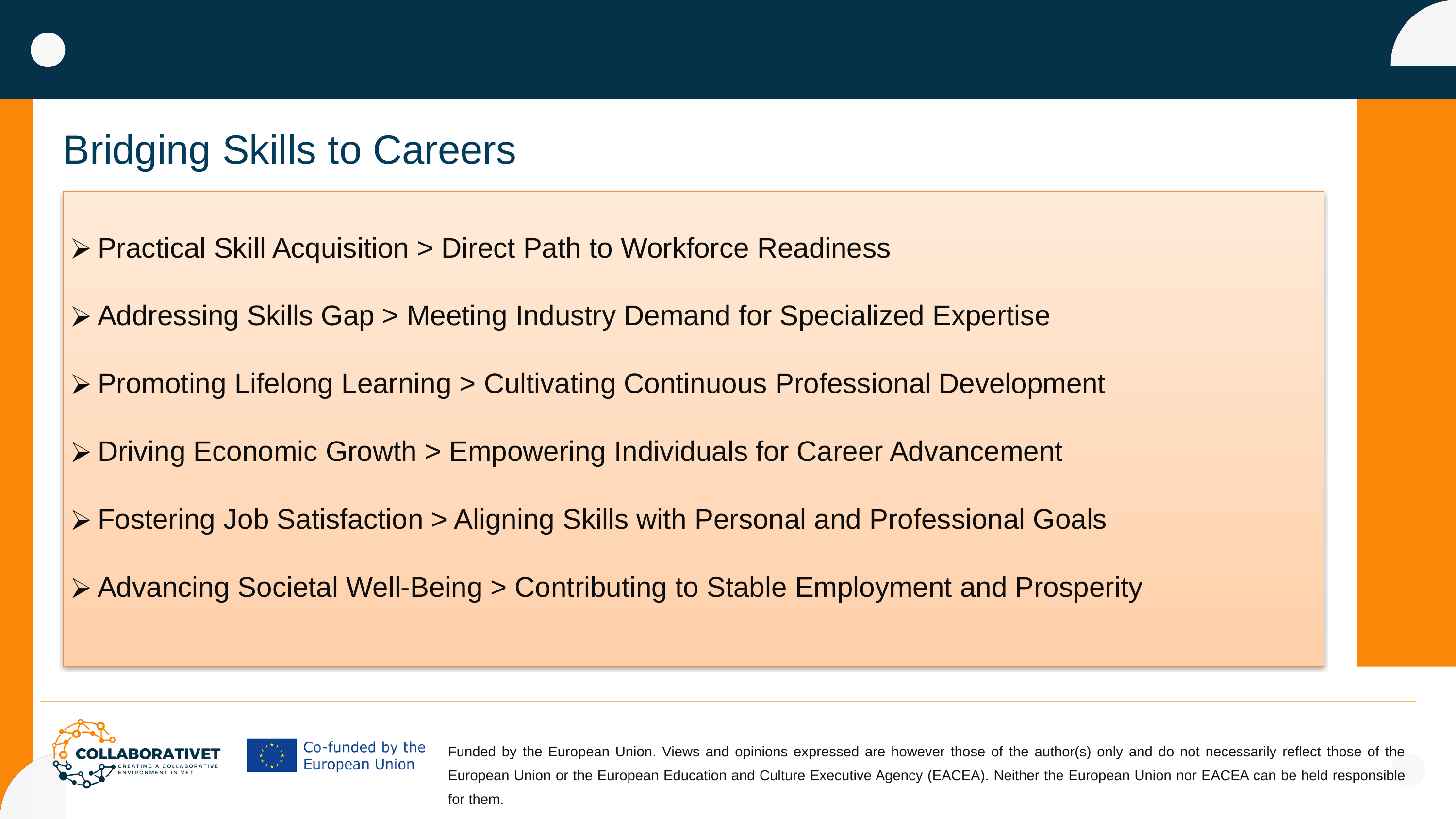

Bridging Skills to Careers

Practical Skill Acquisition > Direct Path to Workforce Readiness

Addressing Skills Gap > Meeting Industry Demand for Specialized Expertise

Promoting Lifelong Learning > Cultivating Continuous Professional Development

Driving Economic Growth > Empowering Individuals for Career Advancement

Fostering Job Satisfaction > Aligning Skills with Personal and Professional Goals

Advancing Societal Well-Being > Contributing to Stable Employment and Prosperity

Funded by the European Union. Views and opinions expressed are however those of the author(s) only and do not necessarily reflect those of the European Union or the European Education and Culture Executive Agency (EACEA). Neither the European Union nor EACEA can be held responsible for them.